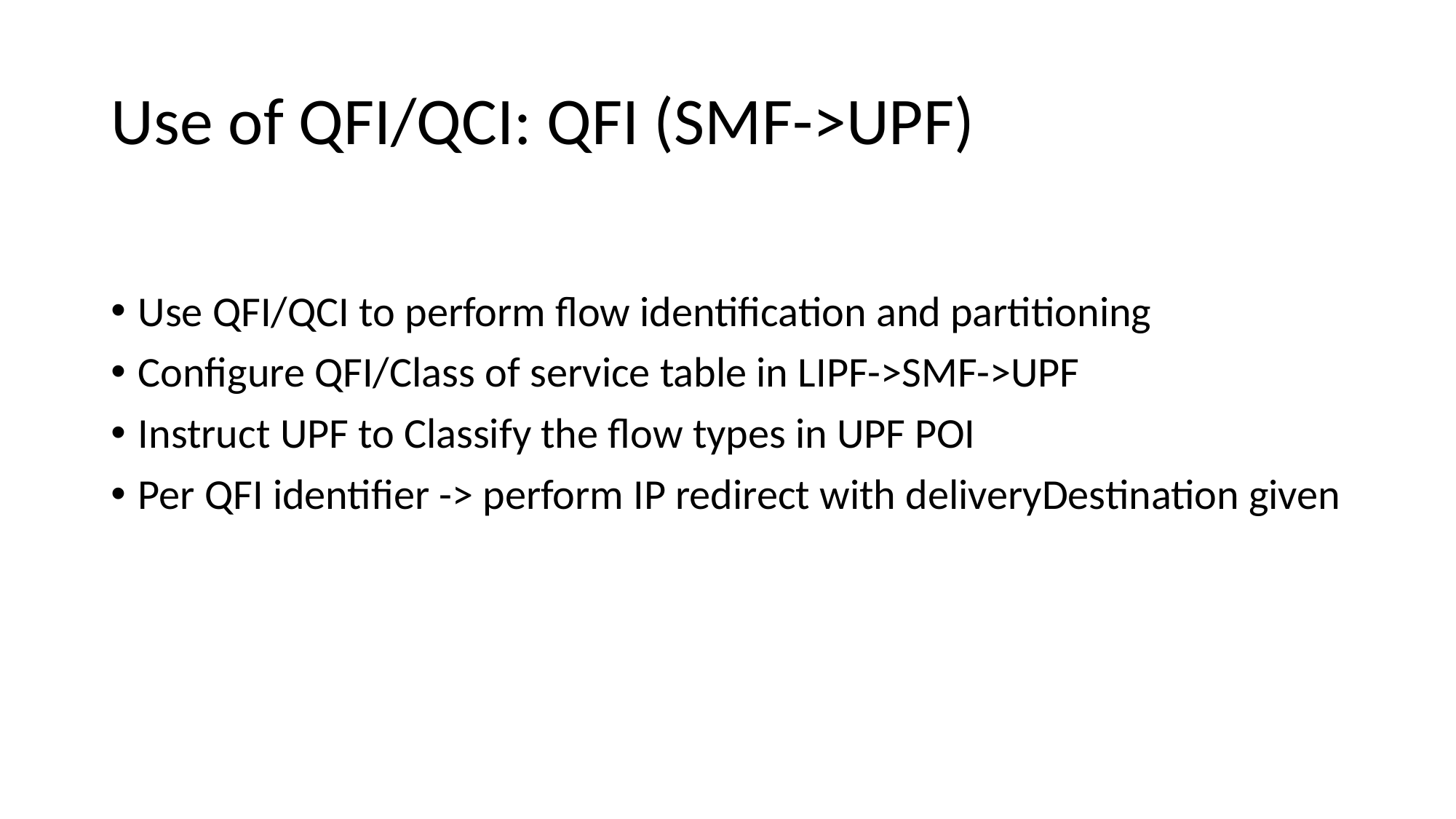

# Use of QFI/QCI: QFI (SMF->UPF)

Use QFI/QCI to perform flow identification and partitioning
Configure QFI/Class of service table in LIPF->SMF->UPF
Instruct UPF to Classify the flow types in UPF POI
Per QFI identifier -> perform IP redirect with deliveryDestination given